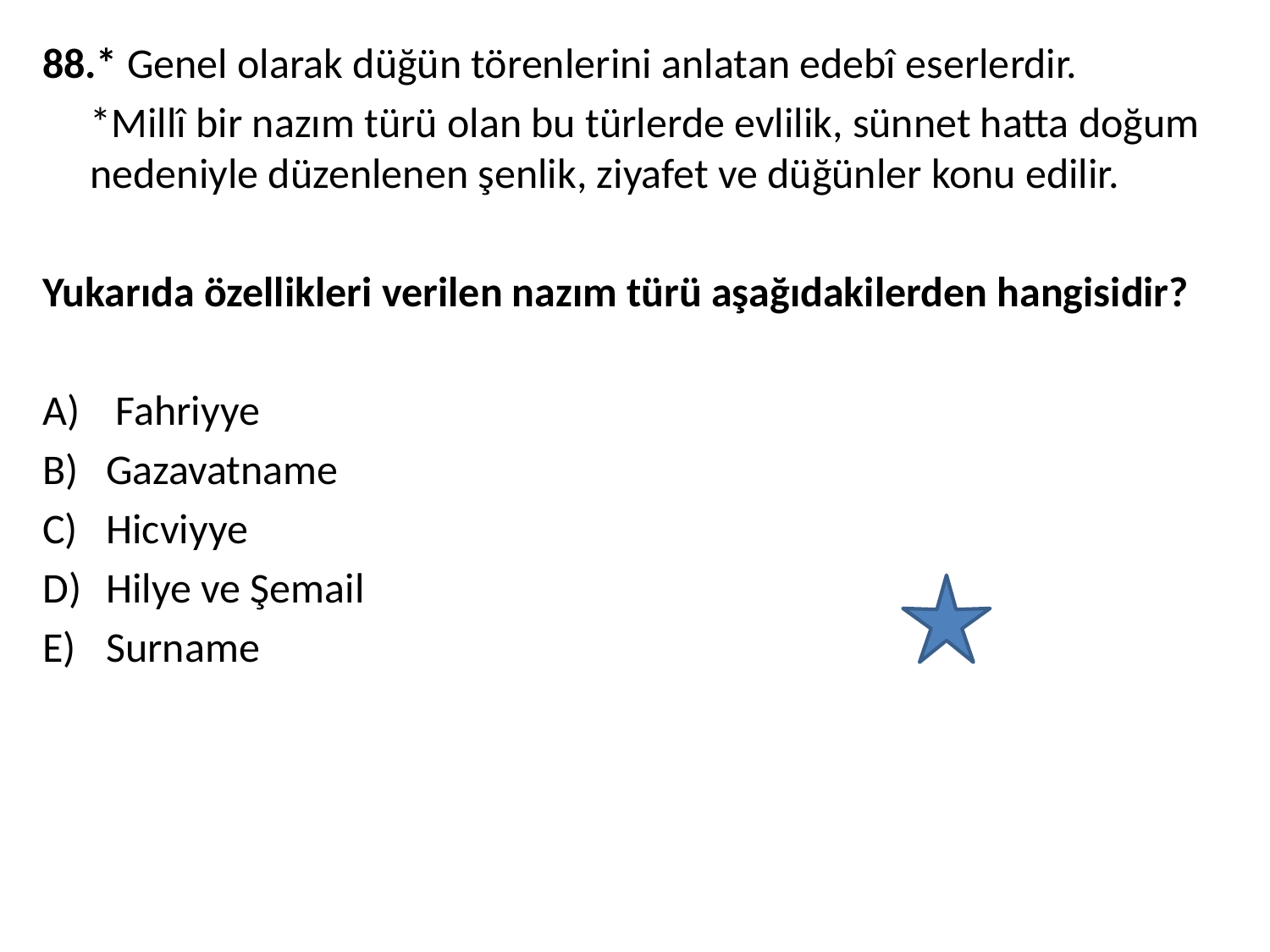

88.* Genel olarak düğün törenlerini anlatan edebî eserlerdir.
     *Millî bir nazım türü olan bu türlerde evlilik, sünnet hatta doğum nedeniyle düzenlenen şenlik, ziyafet ve düğünler konu edilir.

Yukarıda özellikleri verilen nazım türü aşağıdakilerden hangisidir?

 Fahriyye
Gazavatname
Hicviyye
Hilye ve Şemail
Surname